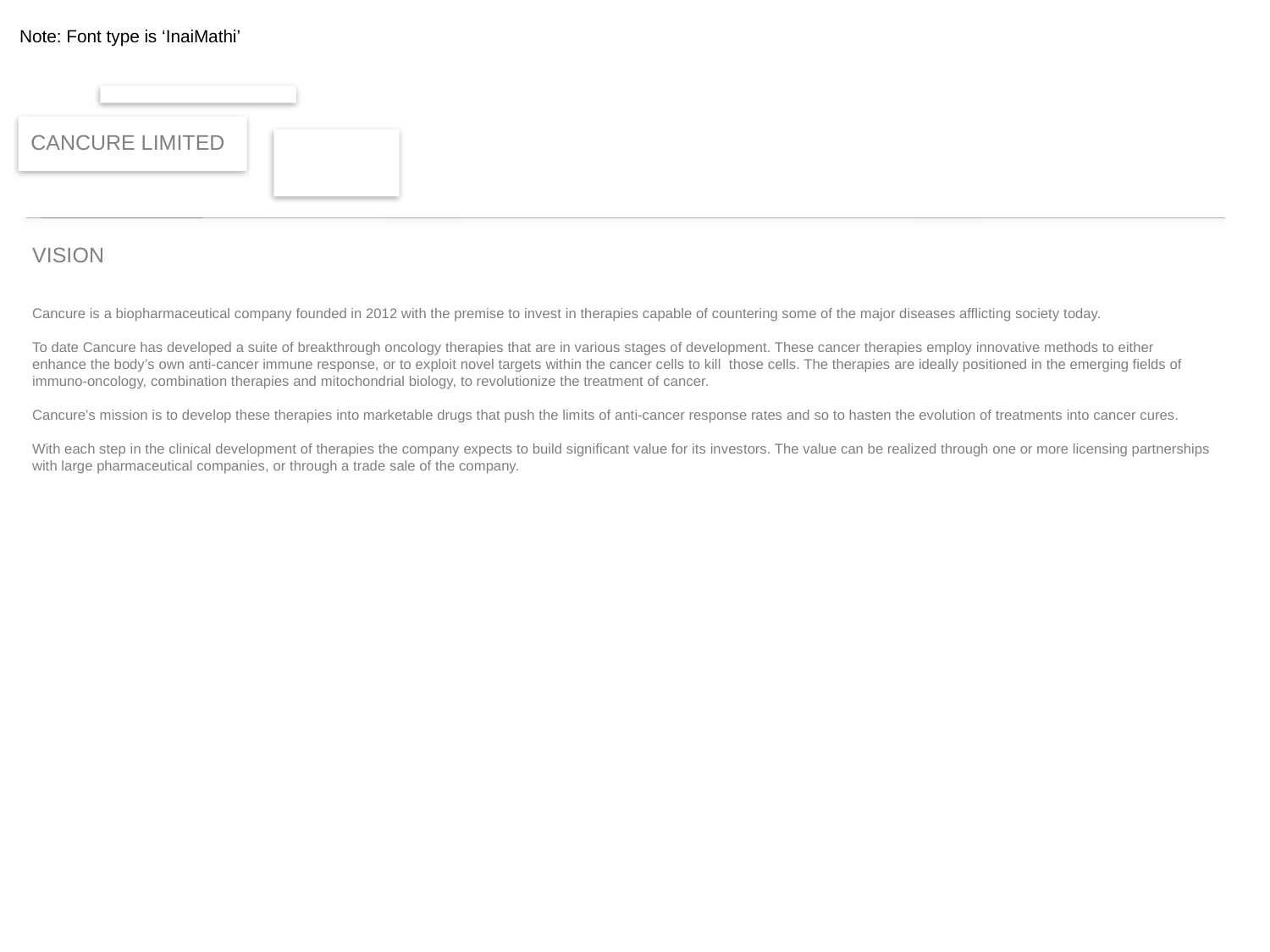

Note: Font type is ‘InaiMathi’

CANCURE LIMITED

VISION
Cancure is a biopharmaceutical company founded in 2012 with the premise to invest in therapies capable of countering some of the major diseases afflicting society today.

To date Cancure has developed a suite of breakthrough oncology therapies that are in various stages of development. These cancer therapies employ innovative methods to either enhance the body’s own anti-cancer immune response, or to exploit novel targets within the cancer cells to kill  those cells. The therapies are ideally positioned in the emerging fields of immuno-oncology, combination therapies and mitochondrial biology, to revolutionize the treatment of cancer.

Cancure’s mission is to develop these therapies into marketable drugs that push the limits of anti-cancer response rates and so to hasten the evolution of treatments into cancer cures.

With each step in the clinical development of therapies the company expects to build significant value for its investors. The value can be realized through one or more licensing partnerships with large pharmaceutical companies, or through a trade sale of the company.